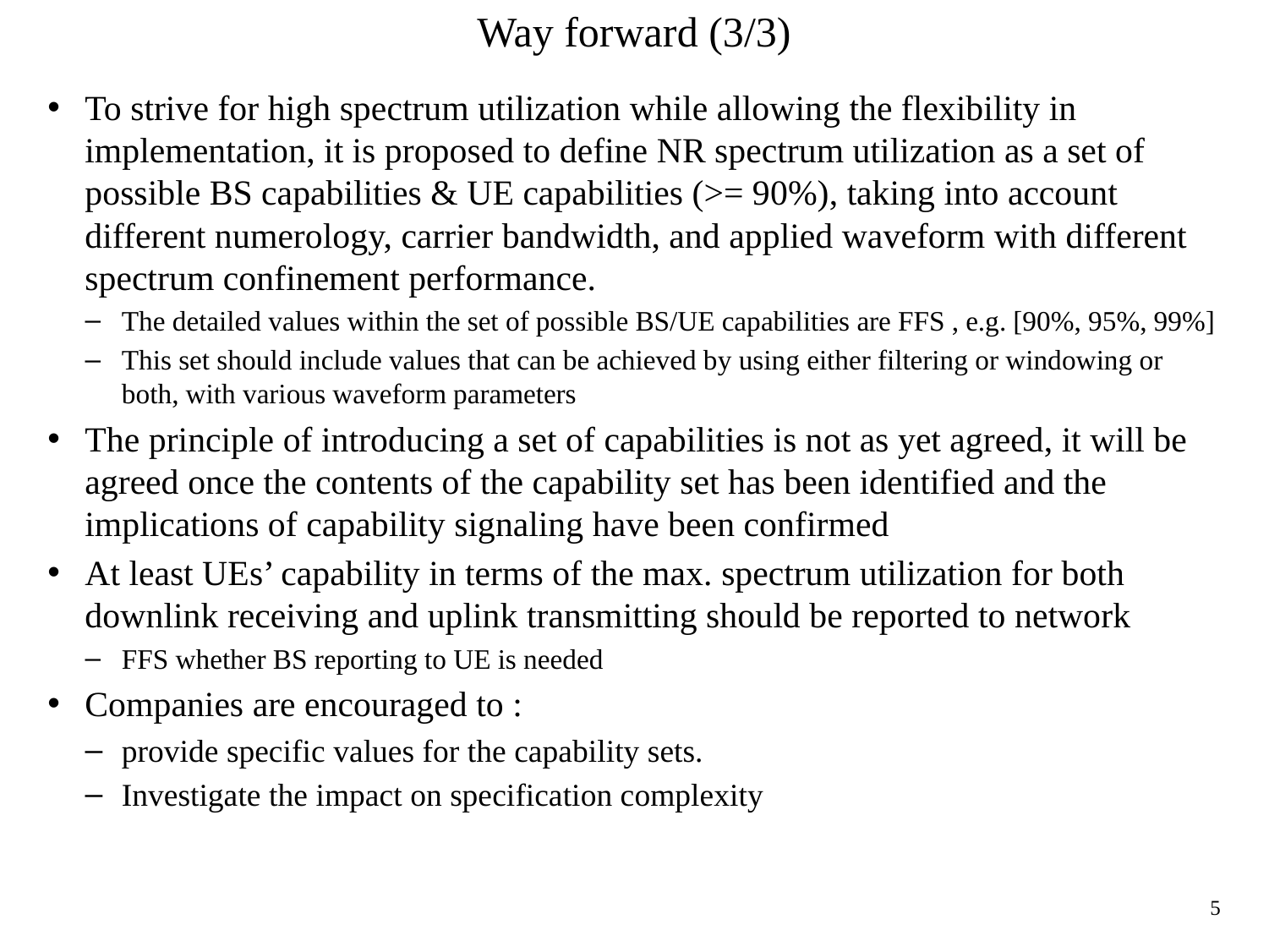

# Way forward (3/3)
To strive for high spectrum utilization while allowing the flexibility in implementation, it is proposed to define NR spectrum utilization as a set of possible BS capabilities & UE capabilities (>= 90%), taking into account different numerology, carrier bandwidth, and applied waveform with different spectrum confinement performance.
The detailed values within the set of possible BS/UE capabilities are FFS , e.g. [90%, 95%, 99%]
This set should include values that can be achieved by using either filtering or windowing or both, with various waveform parameters
The principle of introducing a set of capabilities is not as yet agreed, it will be agreed once the contents of the capability set has been identified and the implications of capability signaling have been confirmed
At least UEs’ capability in terms of the max. spectrum utilization for both downlink receiving and uplink transmitting should be reported to network
FFS whether BS reporting to UE is needed
Companies are encouraged to :
provide specific values for the capability sets.
Investigate the impact on specification complexity
5